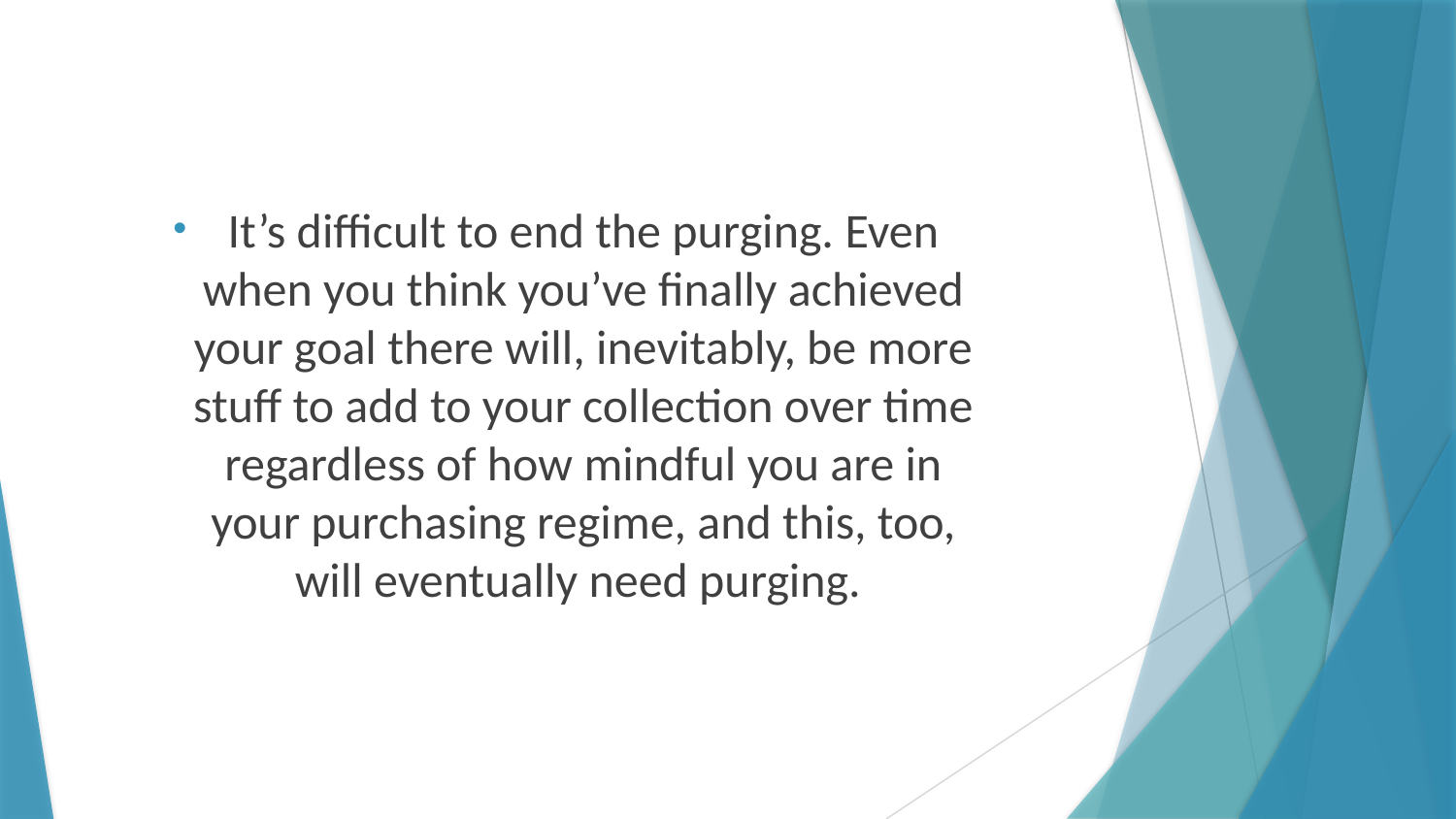

It’s difficult to end the purging. Even when you think you’ve finally achieved your goal there will, inevitably, be more stuff to add to your collection over time regardless of how mindful you are in your purchasing regime, and this, too, will eventually need purging.